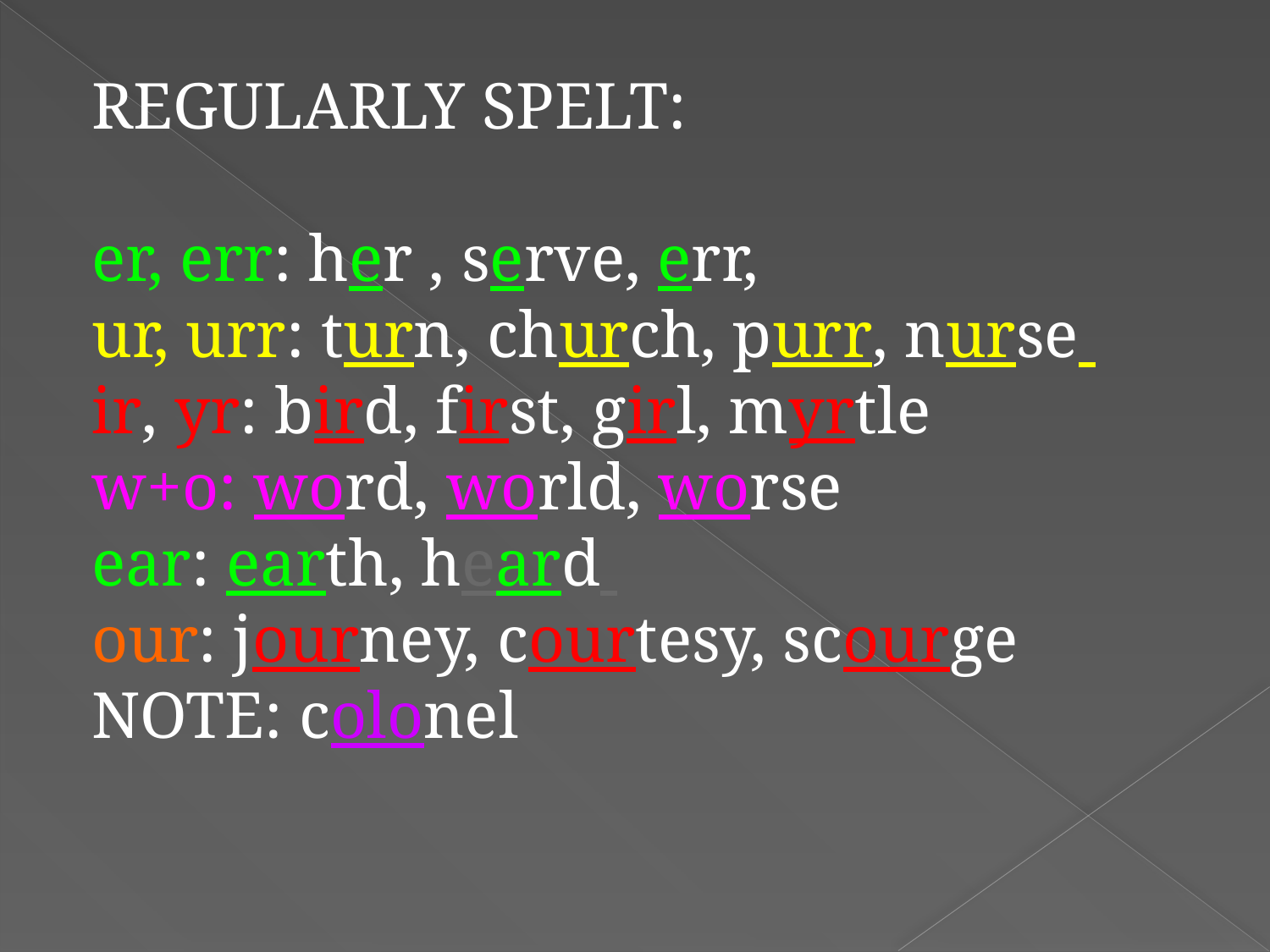

REGULARLY SPELT:

er, err: her , serve, err,
ur, urr: turn, church, purr, nurse
ir, yr: bird, first, girl, myrtle
w+o: word, world, worse
ear: earth, heard
our: journey, courtesy, scourge
NOTE: colonel